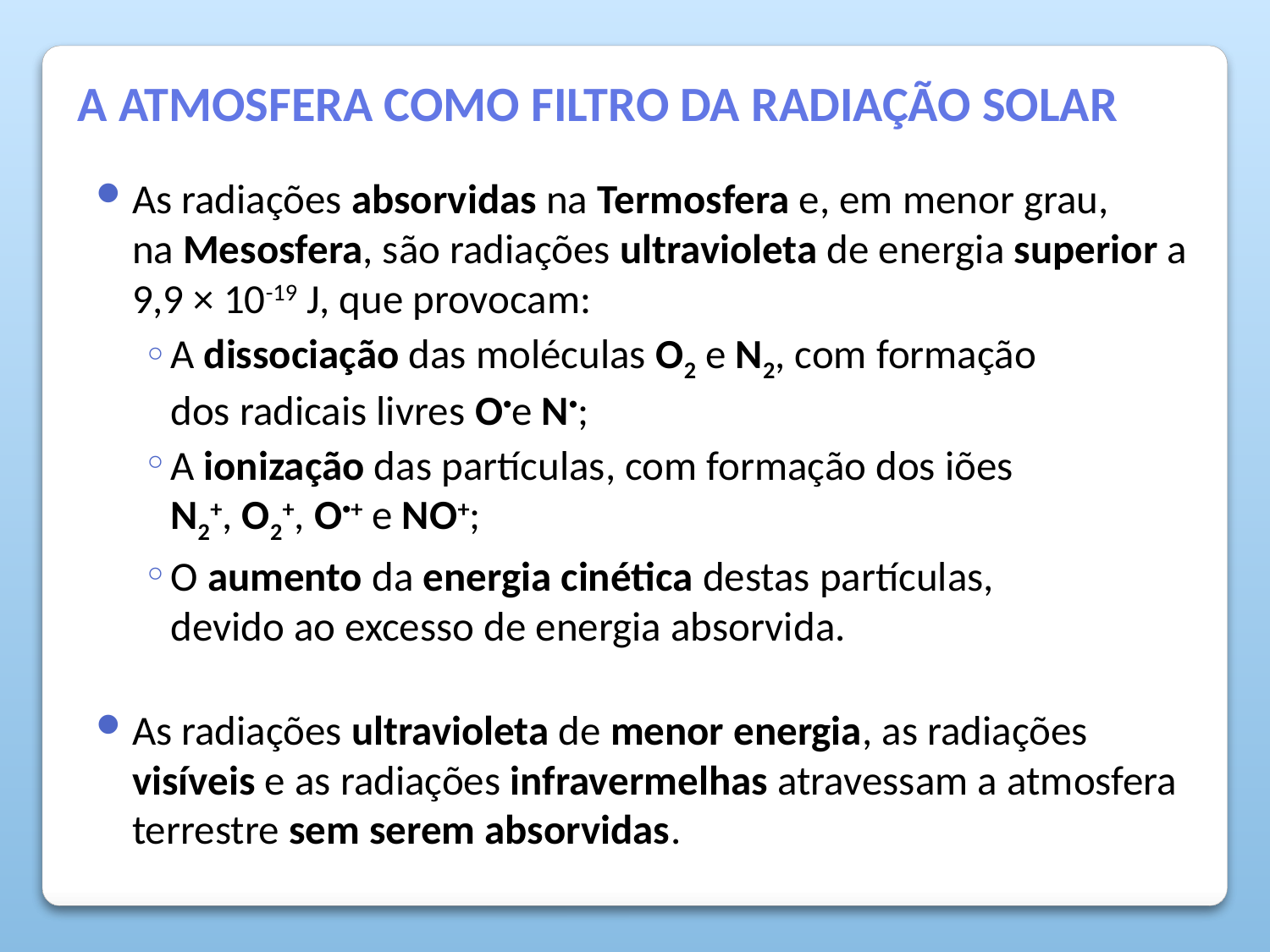

A ATMOSFERA COMO FILTRO DA RADIAÇÃO SOLAR
As radiações absorvidas na Termosfera e, em menor grau,
na Mesosfera, são radiações ultravioleta de energia superior a 9,9 × 10-19 J, que provocam:
A dissociação das moléculas O2 e N2, com formação
dos radicais livres O•e N•;
A ionização das partículas, com formação dos iões
N2+, O2+, O•+ e NO+;
O aumento da energia cinética destas partículas,
devido ao excesso de energia absorvida.

As radiações ultravioleta de menor energia, as radiações visíveis e as radiações infravermelhas atravessam a atmosfera terrestre sem serem absorvidas.